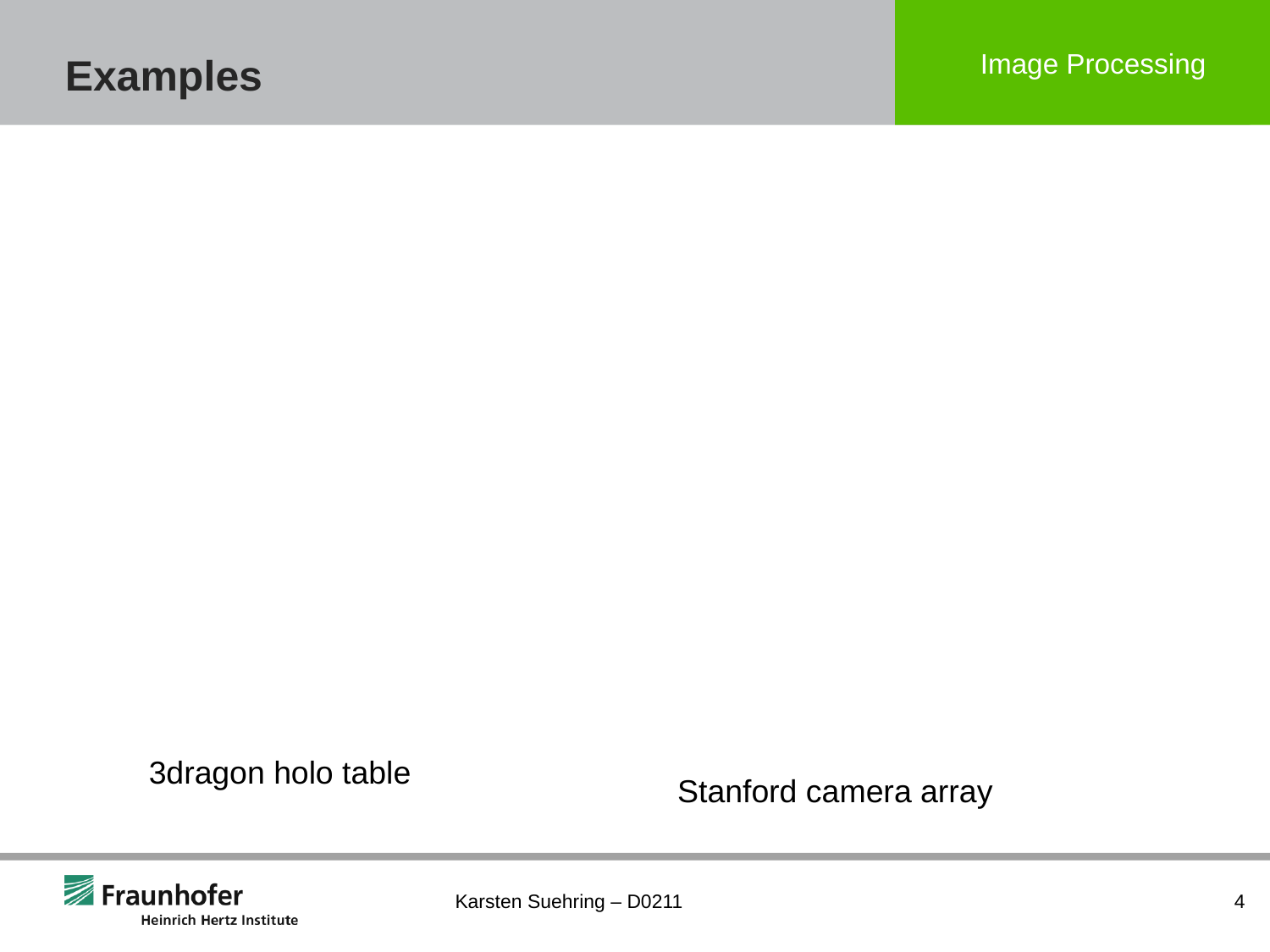

# Examples

3dragon holo table
Stanford camera array
Karsten Suehring – D0211
4